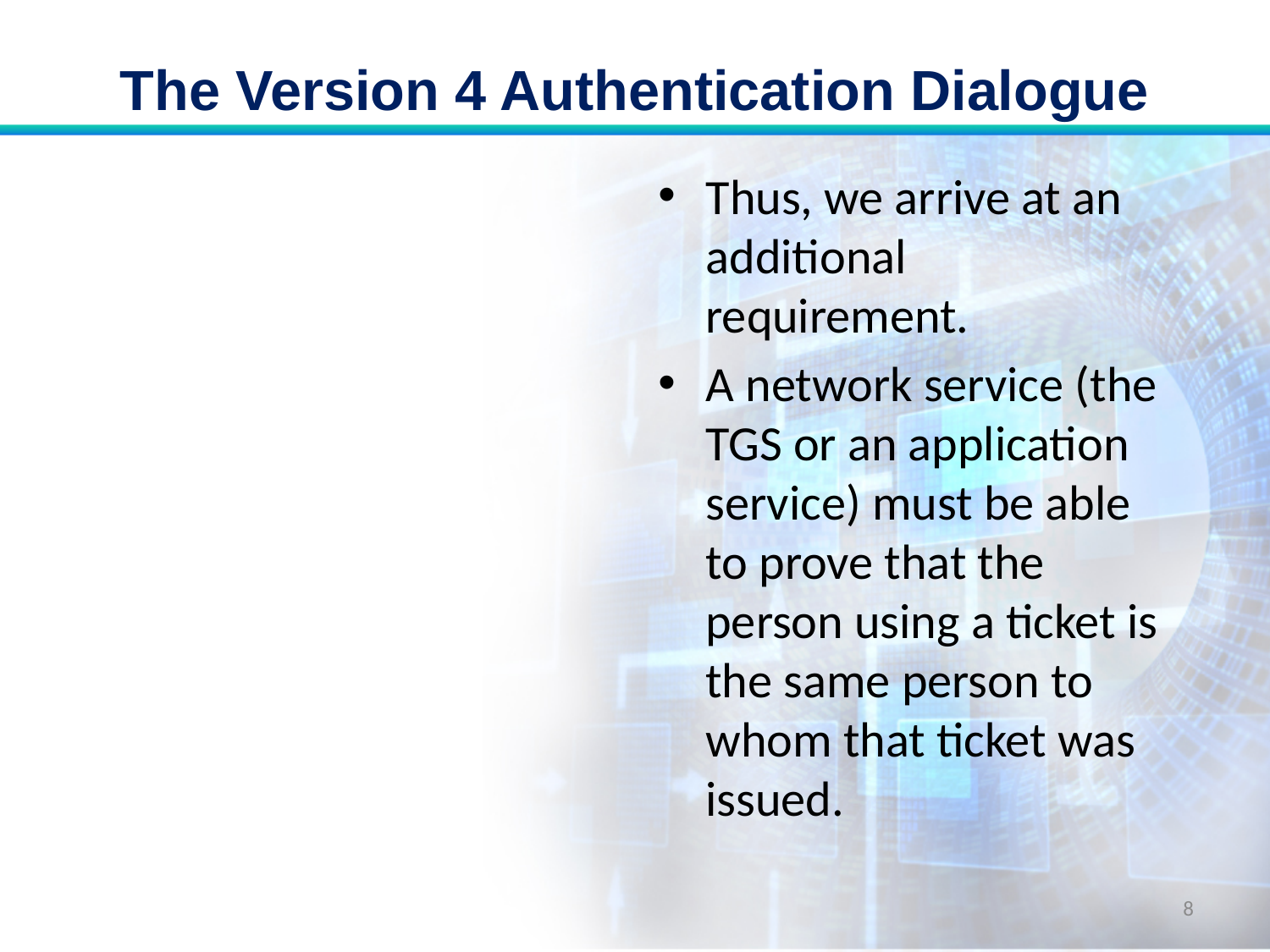

# The Version 4 Authentication Dialogue
Thus, we arrive at an additional requirement.
A network service (the TGS or an application service) must be able to prove that the person using a ticket is the same person to whom that ticket was issued.
8